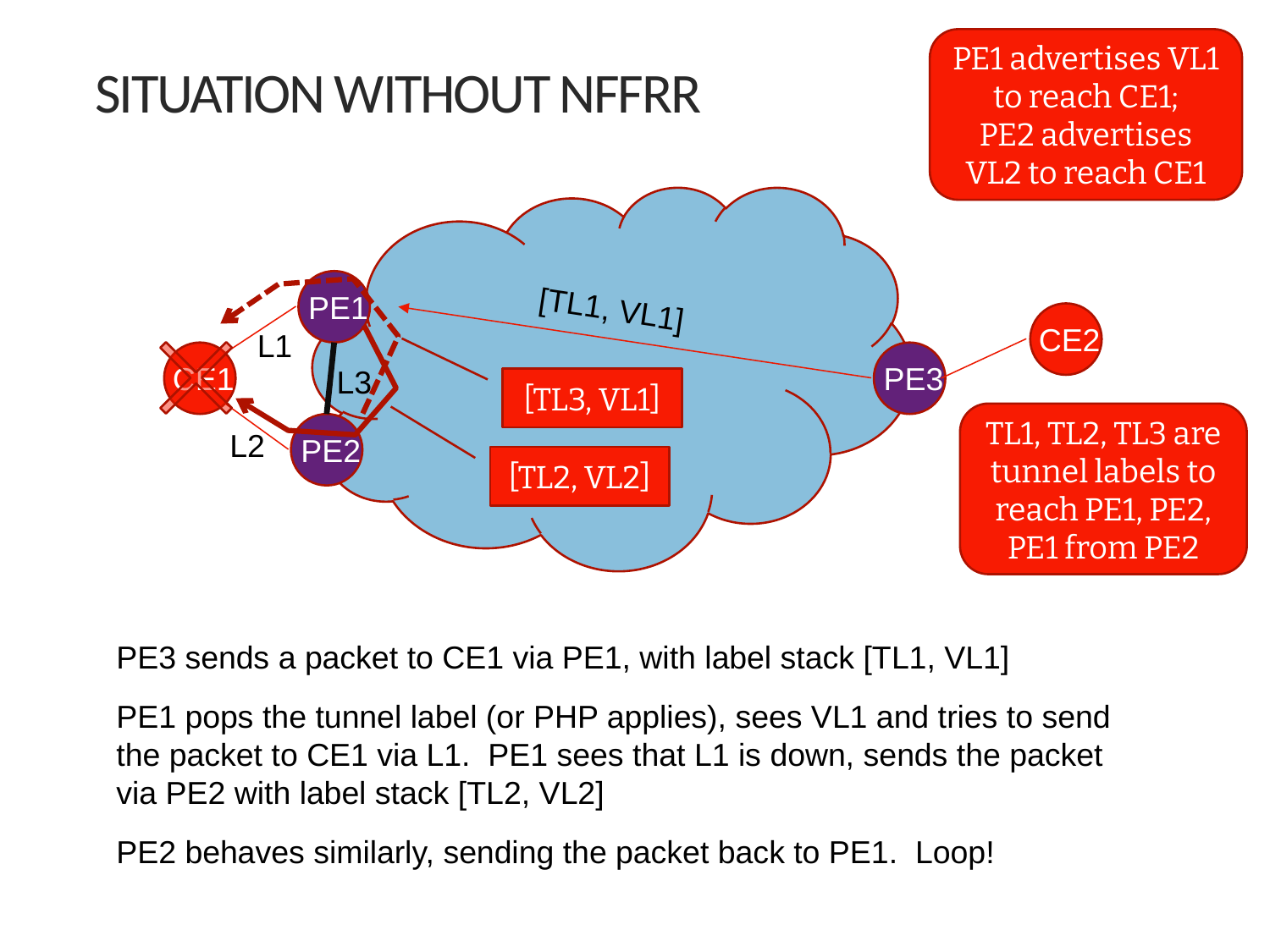

PE1 advertises VL1 to reach CE1;
PE2 advertises VL2 to reach CE1
# Situation without NFFRR

PE1

[TL1, VL1]

CE2

L1

PE3
CE1
L3
[TL3, VL1]
TL1, TL2, TL3 are tunnel labels to reach PE1, PE2, PE1 from PE2

PE2
L2
[TL2, VL2]
PE3 sends a packet to CE1 via PE1, with label stack [TL1, VL1]
PE1 pops the tunnel label (or PHP applies), sees VL1 and tries to send the packet to CE1 via L1.  PE1 sees that L1 is down, sends the packet via PE2 with label stack [TL2, VL2]
PE2 behaves similarly, sending the packet back to PE1.  Loop!